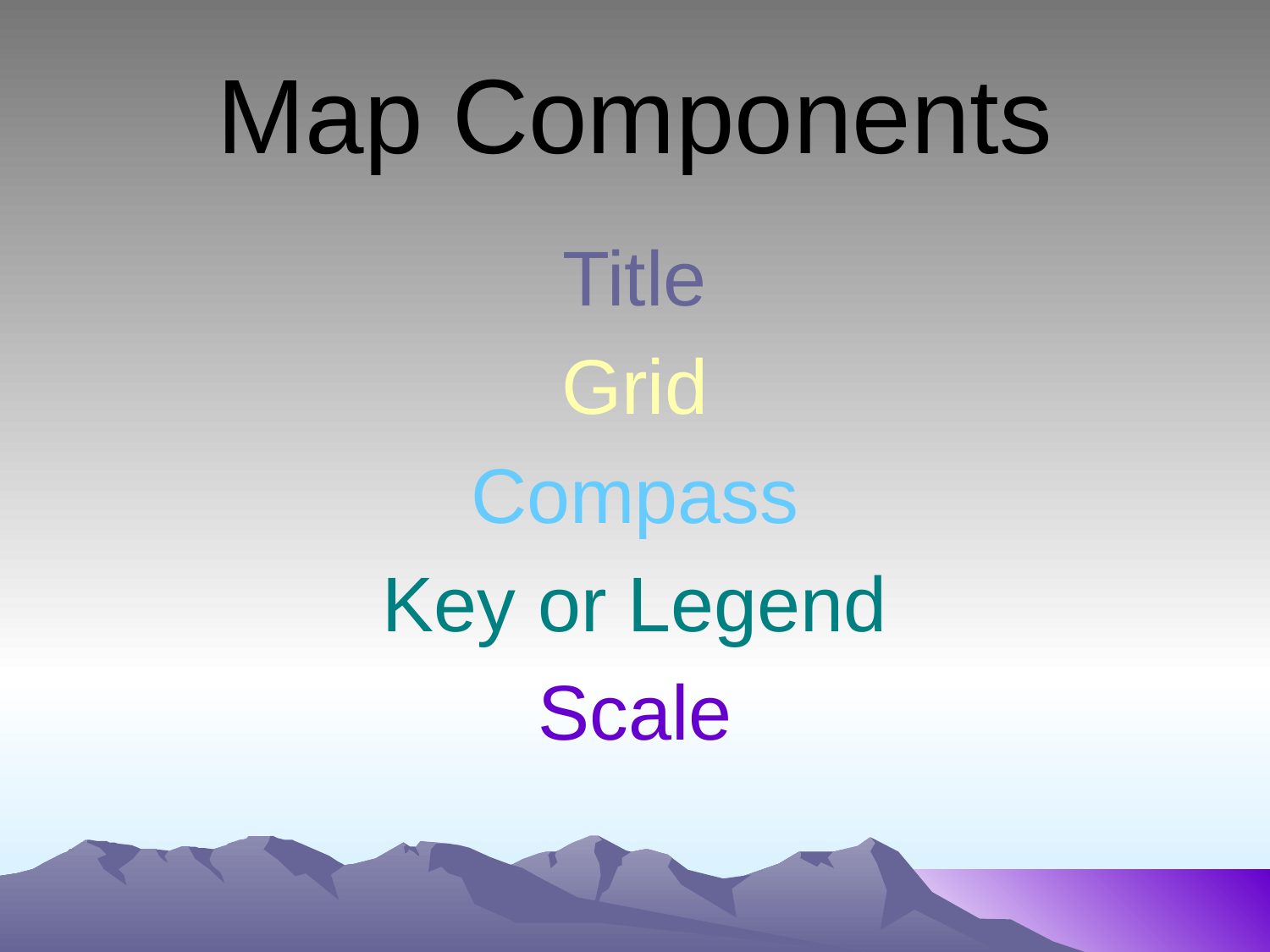

# Map Components
Title
Grid
Compass
Key or Legend
Scale